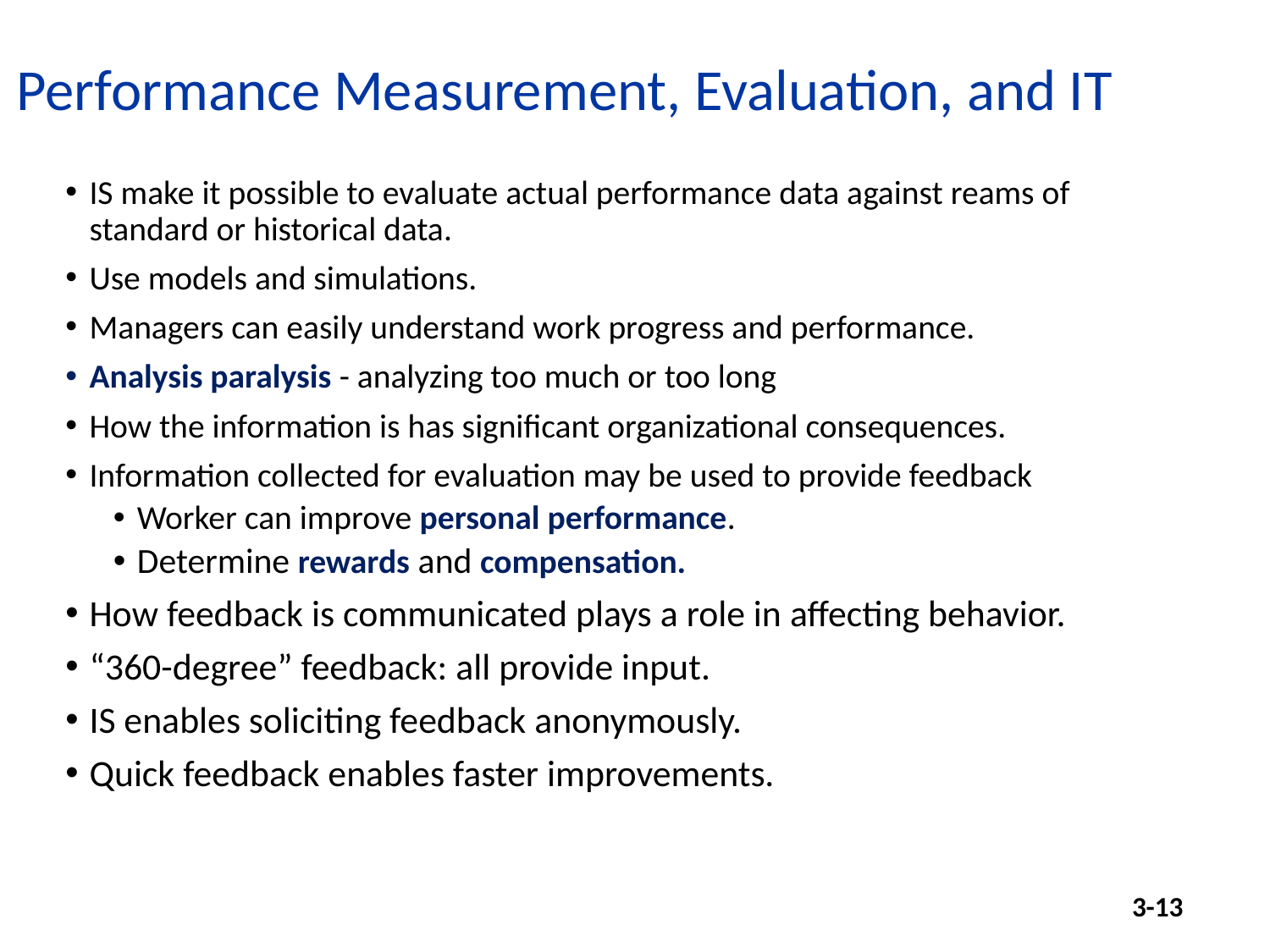

# Performance Measurement, Evaluation, and IT
IS make it possible to evaluate actual performance data against reams of standard or historical data.
Use models and simulations.
Managers can easily understand work progress and performance.
Analysis paralysis - analyzing too much or too long
How the information is has significant organizational consequences.
Information collected for evaluation may be used to provide feedback
Worker can improve personal performance.
Determine rewards and compensation.
How feedback is communicated plays a role in affecting behavior.
“360-degree” feedback: all provide input.
IS enables soliciting feedback anonymously.
Quick feedback enables faster improvements.